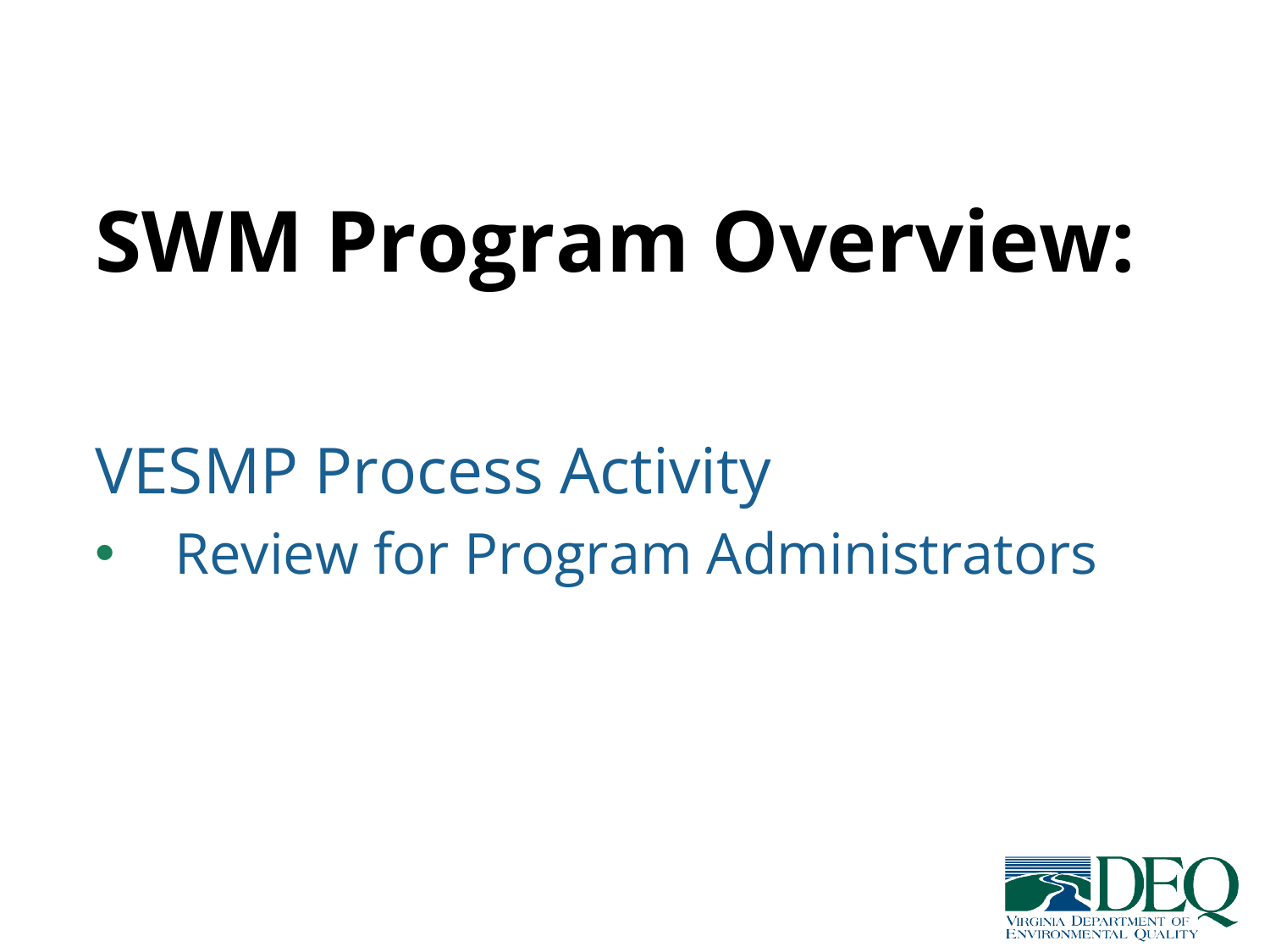

# SWM Program Overview:
VESMP Process Activity
Review for Program Administrators